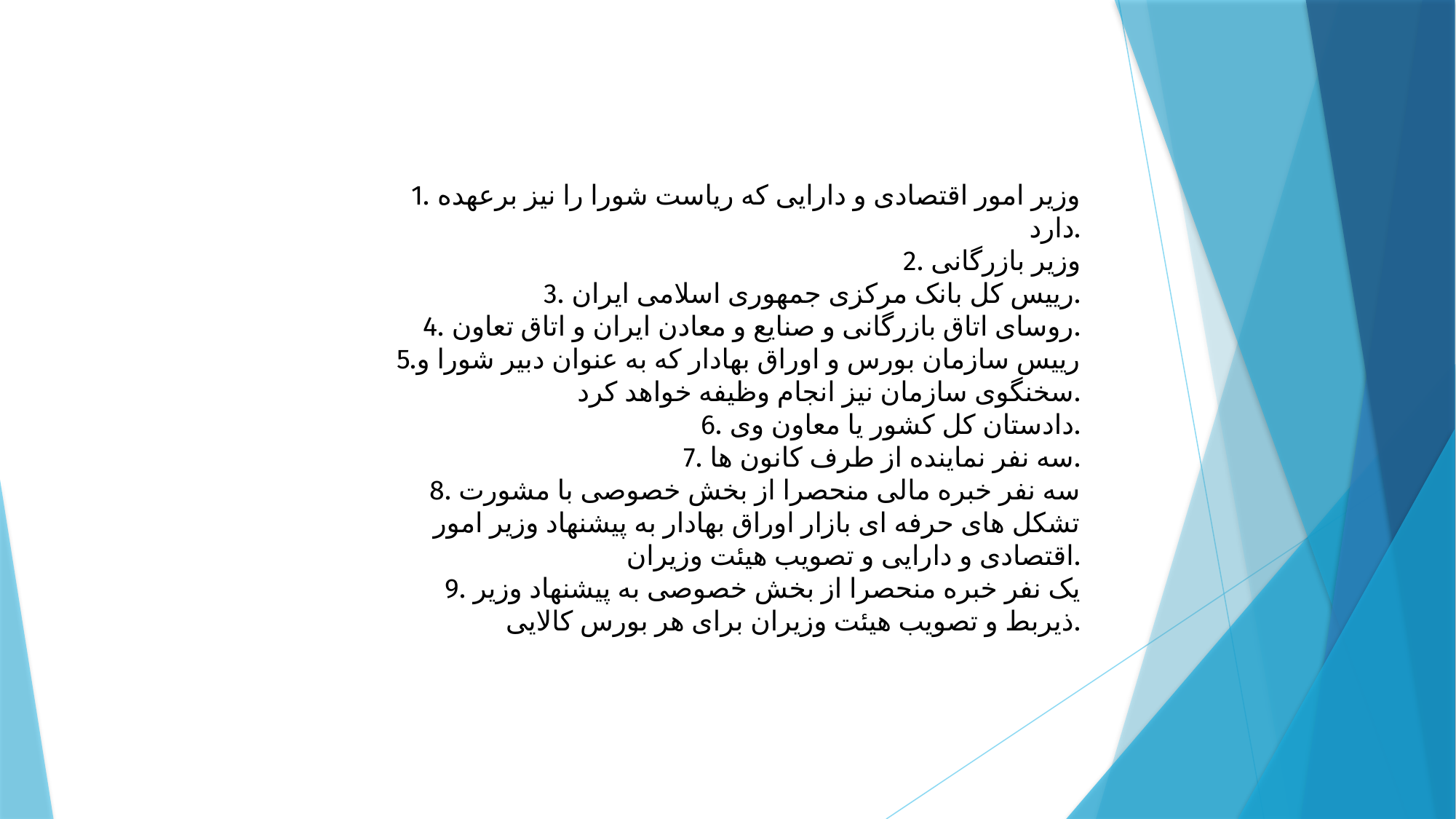

1. وزیر امور اقتصادی و دارایی که ریاست شورا را نیز برعهده دارد.
2. وزیر بازرگانی
3. رییس کل بانک مرکزی جمهوری اسلامی ایران.
4. روسای اتاق بازرگانی و صنایع و معادن ایران و اتاق تعاون.
5.رییس سازمان بورس و اوراق بهادار که به عنوان دبیر شورا و سخنگوی سازمان نیز انجام وظیفه خواهد کرد.
6. دادستان کل کشور یا معاون وی.
7. سه نفر نماینده از طرف کانون ها.
8. سه نفر خبره مالی منحصرا از بخش خصوصی با مشورت تشکل های حرفه ای بازار اوراق بهادار به پیشنهاد وزیر امور اقتصادی و دارایی و تصویب هیئت وزیران.
9. یک نفر خبره منحصرا از بخش خصوصی به پیشنهاد وزیر ذیربط و تصویب هیئت وزیران برای هر بورس کالایی.